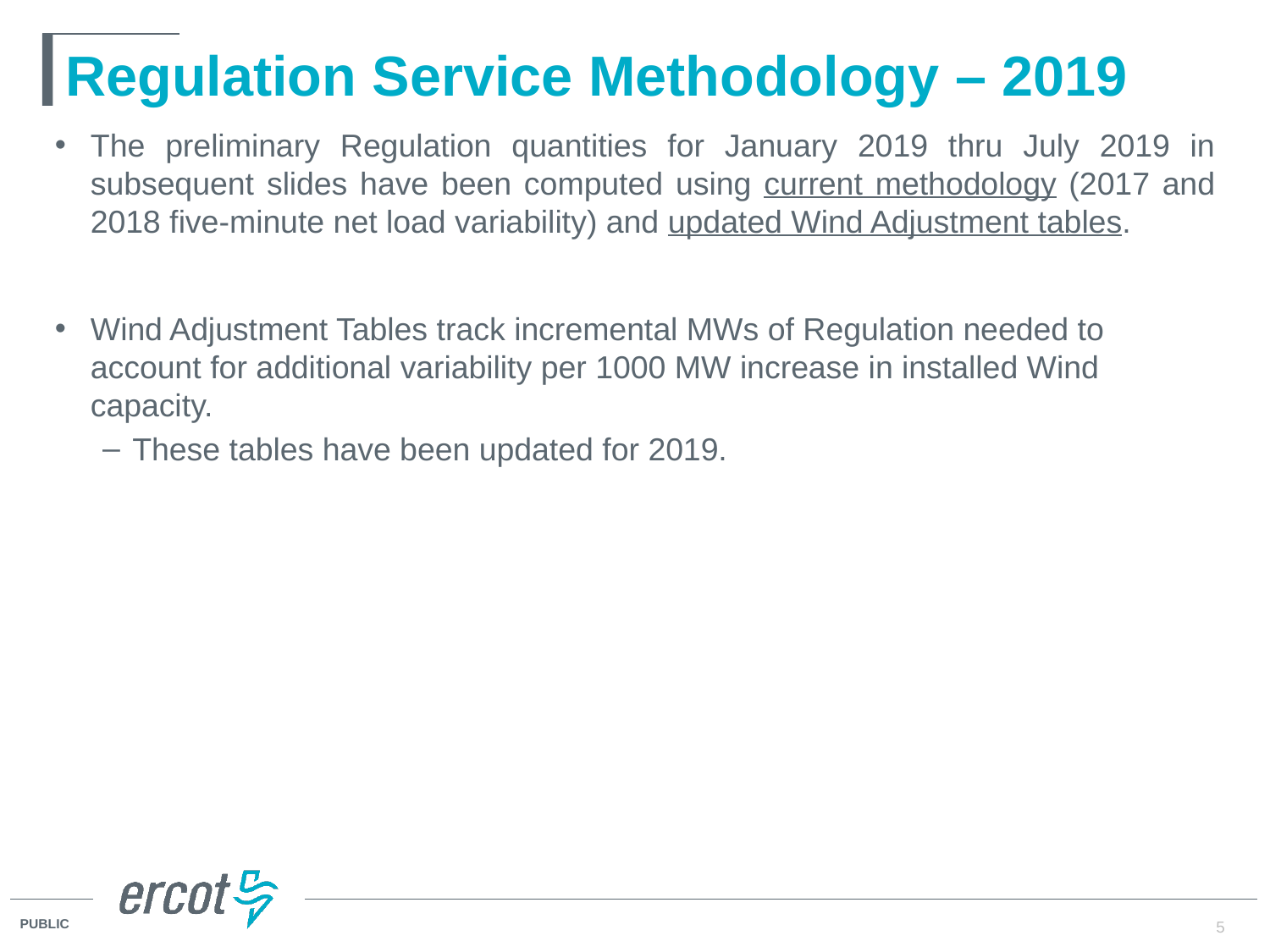

# Regulation Service Methodology – 2019
The preliminary Regulation quantities for January 2019 thru July 2019 in subsequent slides have been computed using current methodology (2017 and 2018 five-minute net load variability) and updated Wind Adjustment tables.

Wind Adjustment Tables track incremental MWs of Regulation needed to account for additional variability per 1000 MW increase in installed Wind capacity.
These tables have been updated for 2019.